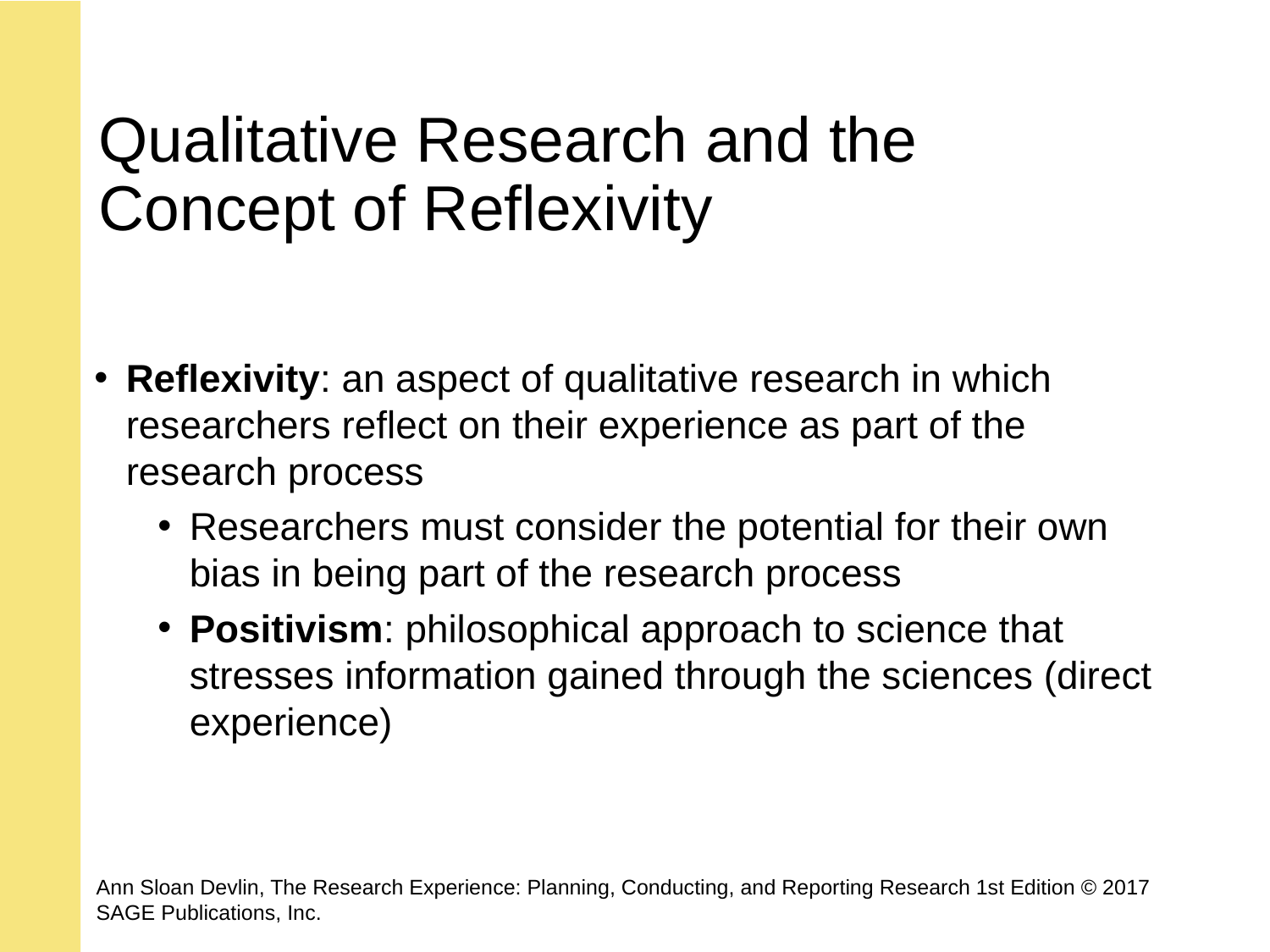

# Qualitative Research and the Concept of Reflexivity
Reflexivity: an aspect of qualitative research in which researchers reflect on their experience as part of the research process
Researchers must consider the potential for their own bias in being part of the research process
Positivism: philosophical approach to science that stresses information gained through the sciences (direct experience)